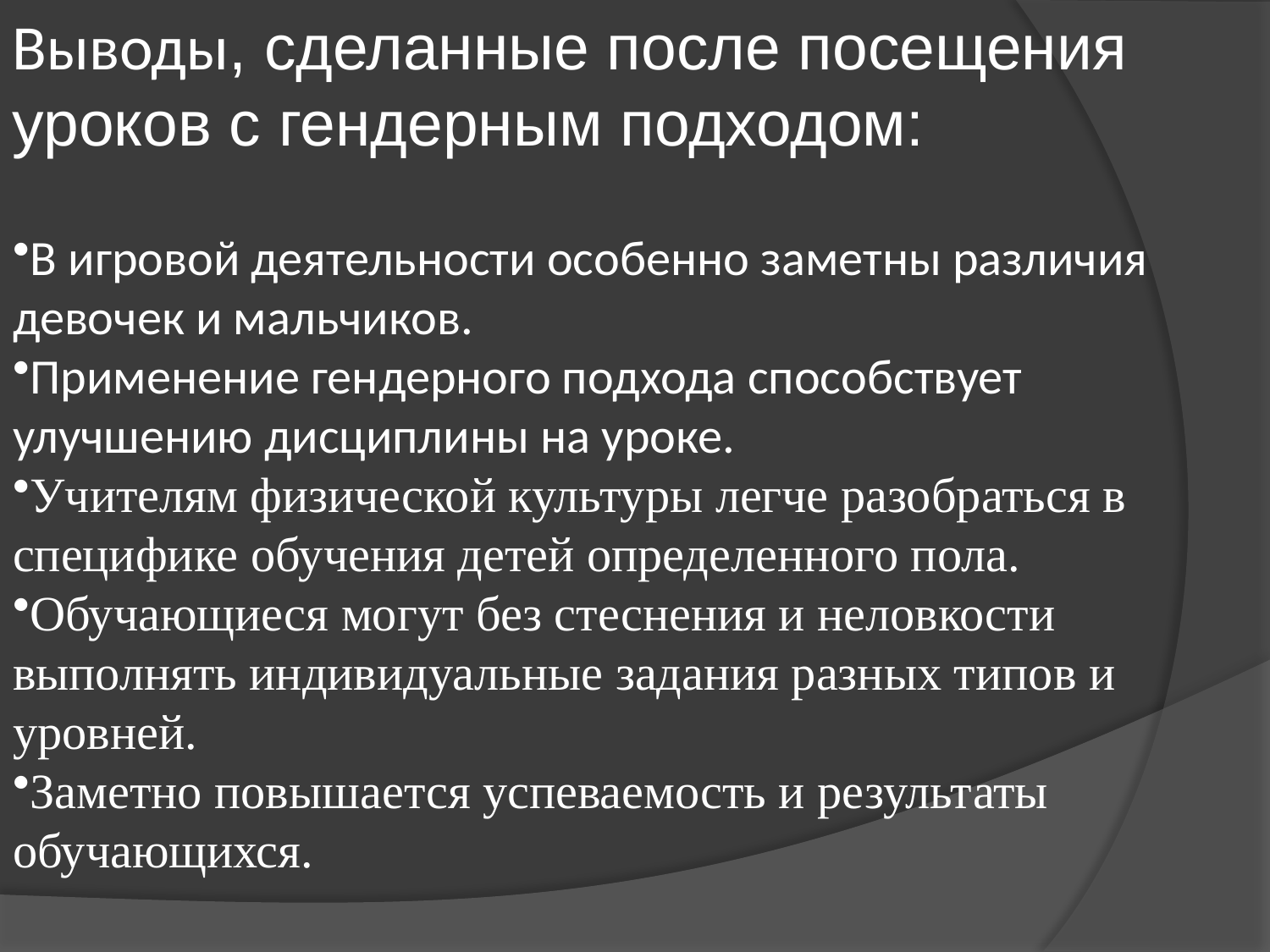

Выводы, сделанные после посещения уроков с гендерным подходом:
В игровой деятельности особенно заметны различия девочек и мальчиков.
Применение гендерного подхода способствует  улучшению дисциплины на уроке.
Учителям физической культуры легче разобраться в специфике обучения детей определенного пола.
Обучающиеся могут без стеснения и неловкости выполнять индивидуальные задания разных типов и уровней.
Заметно повышается успеваемость и результаты обучающихся.